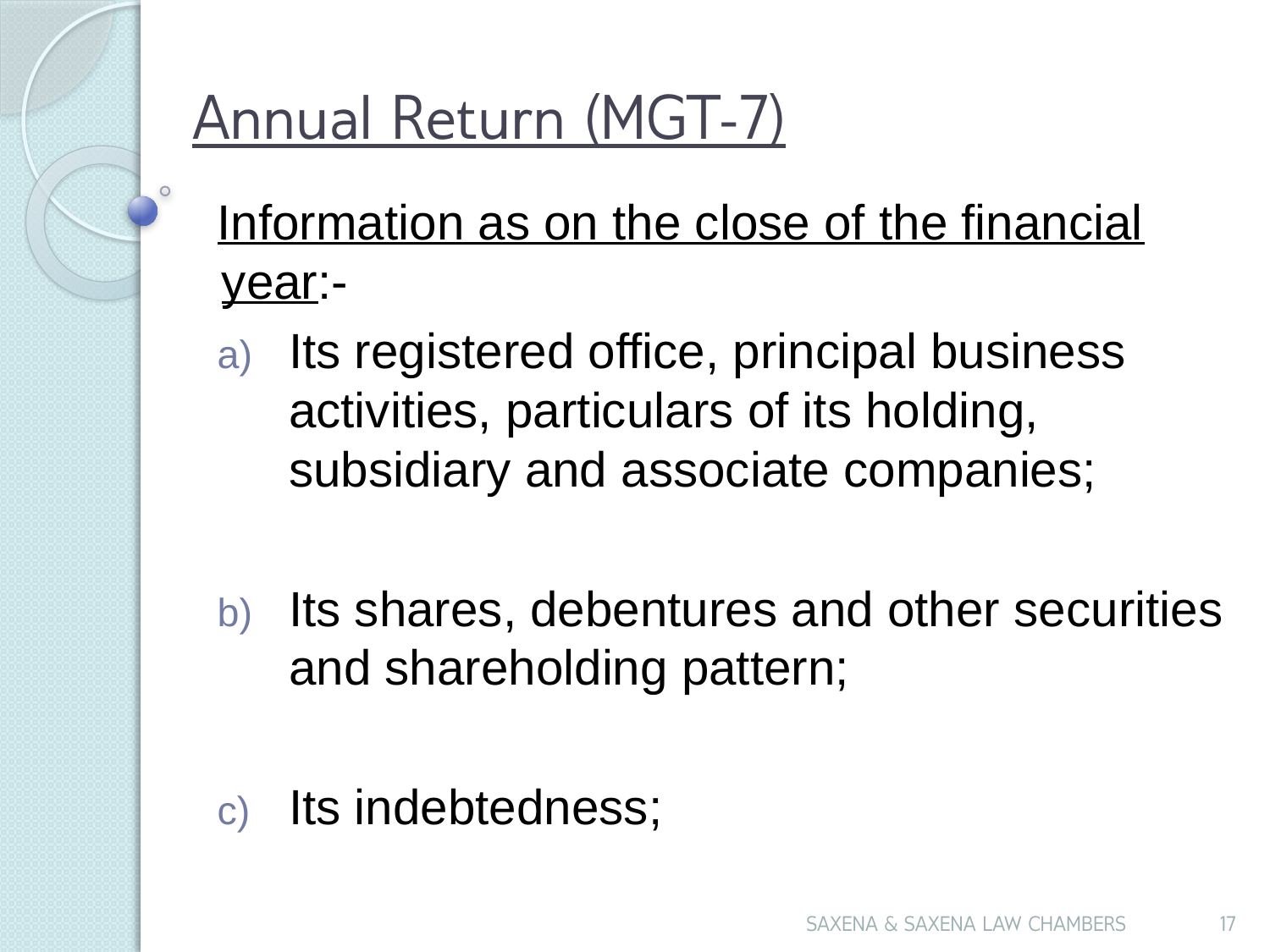

# Annual Return (MGT-7)
Information as on the close of the financial year:-
Its registered office, principal business activities, particulars of its holding, subsidiary and associate companies;

Its shares, debentures and other securities and shareholding pattern;

Its indebtedness;

SAXENA & SAXENA LAW CHAMBERS
17